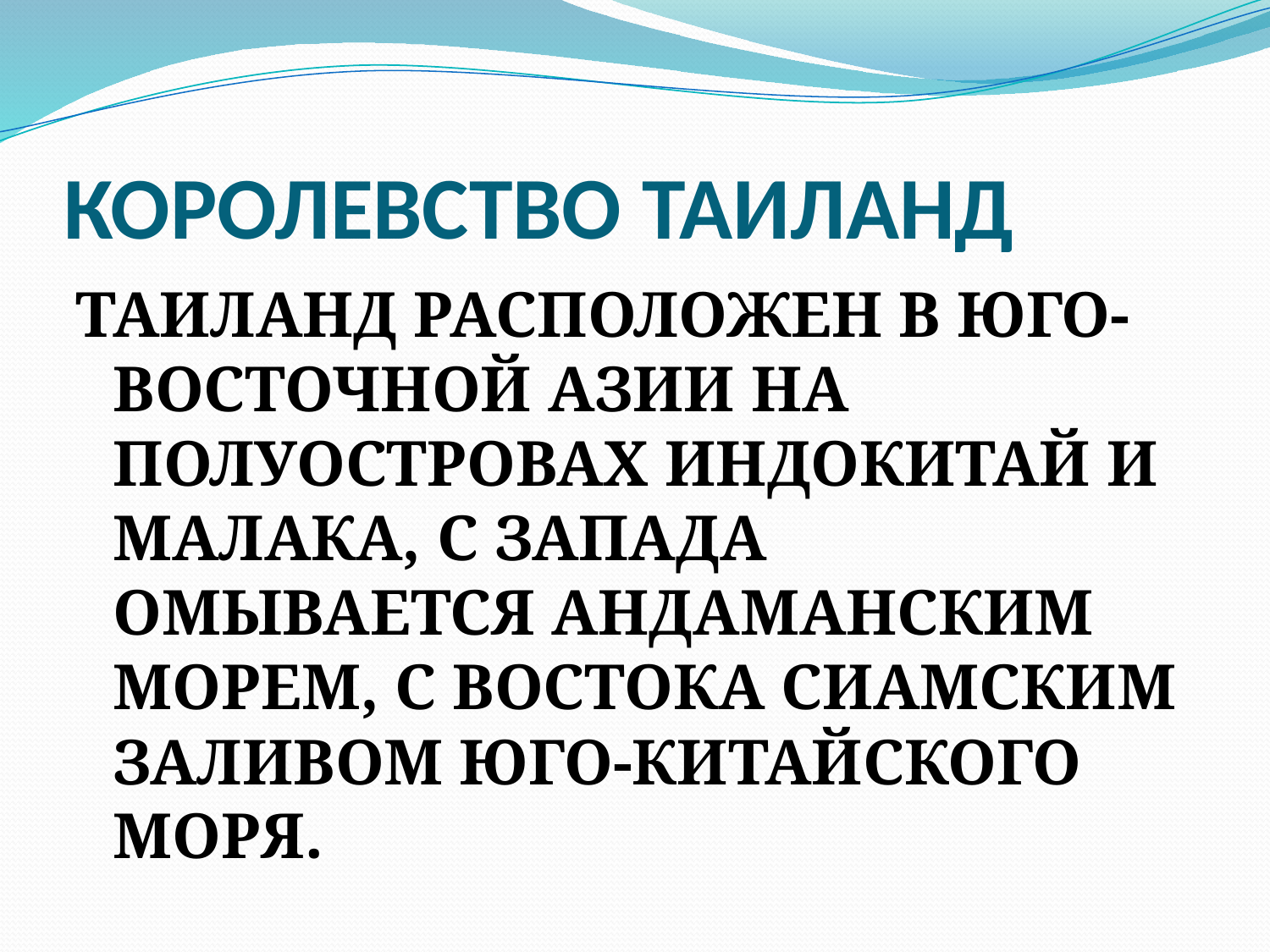

# КОРОЛЕВСТВО ТАИЛАНД
ТАИЛАНД РАСПОЛОЖЕН В ЮГО-ВОСТОЧНОЙ АЗИИ НА ПОЛУОСТРОВАХ ИНДОКИТАЙ И МАЛАКА, С ЗАПАДА ОМЫВАЕТСЯ АНДАМАНСКИМ МОРЕМ, С ВОСТОКА СИАМСКИМ ЗАЛИВОМ ЮГО-КИТАЙСКОГО МОРЯ.